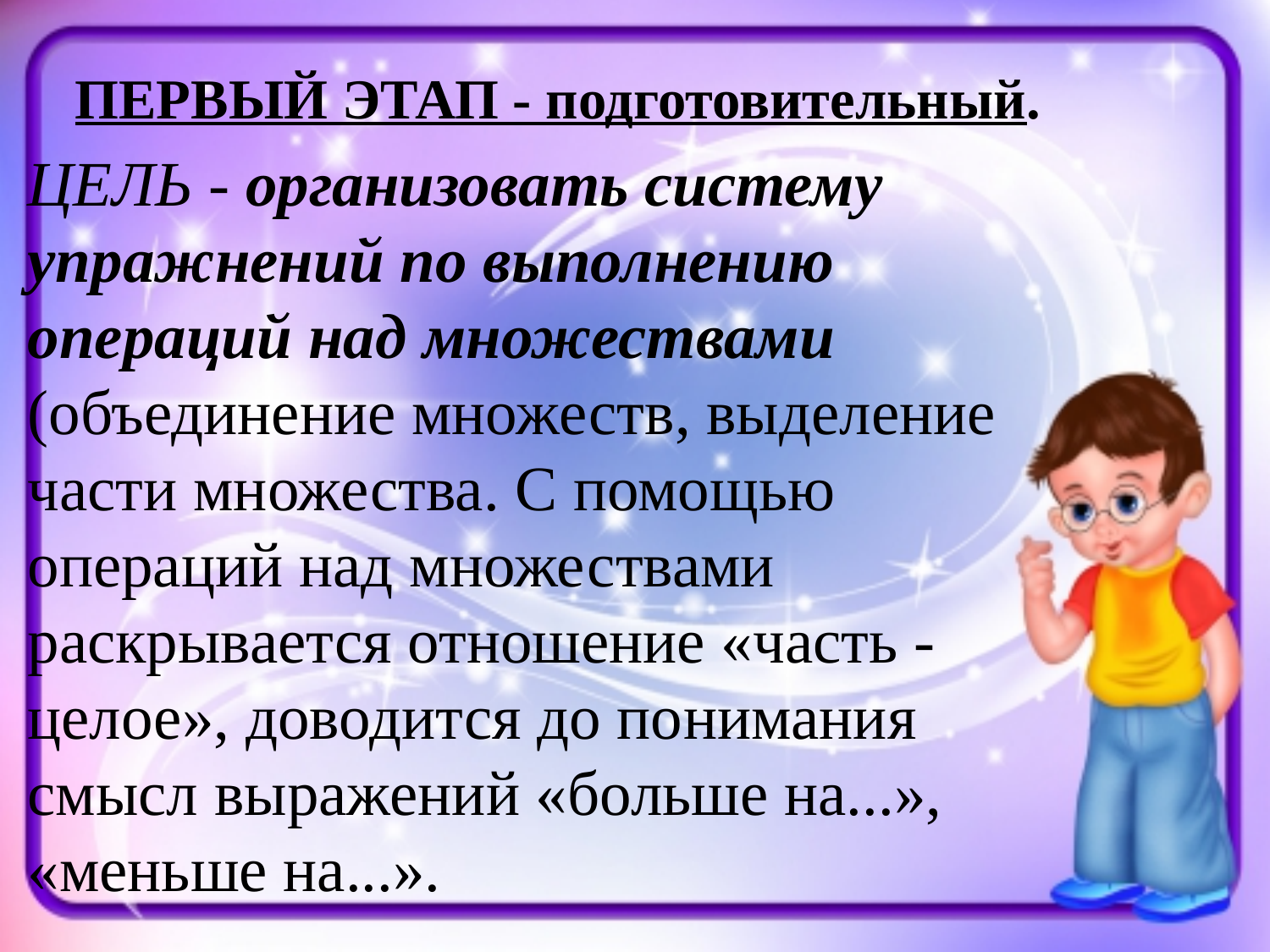

ПЕРВЫЙ ЭТАП - подготовительный.
ЦЕЛЬ - организовать систему упражнений по выполнению операций над множествами (объединение множеств, выделение части множества. С помощью операций над множе­ствами раскрывается отношение «часть - целое», доводится до по­нимания смысл выражений «больше на...», «меньше на...».